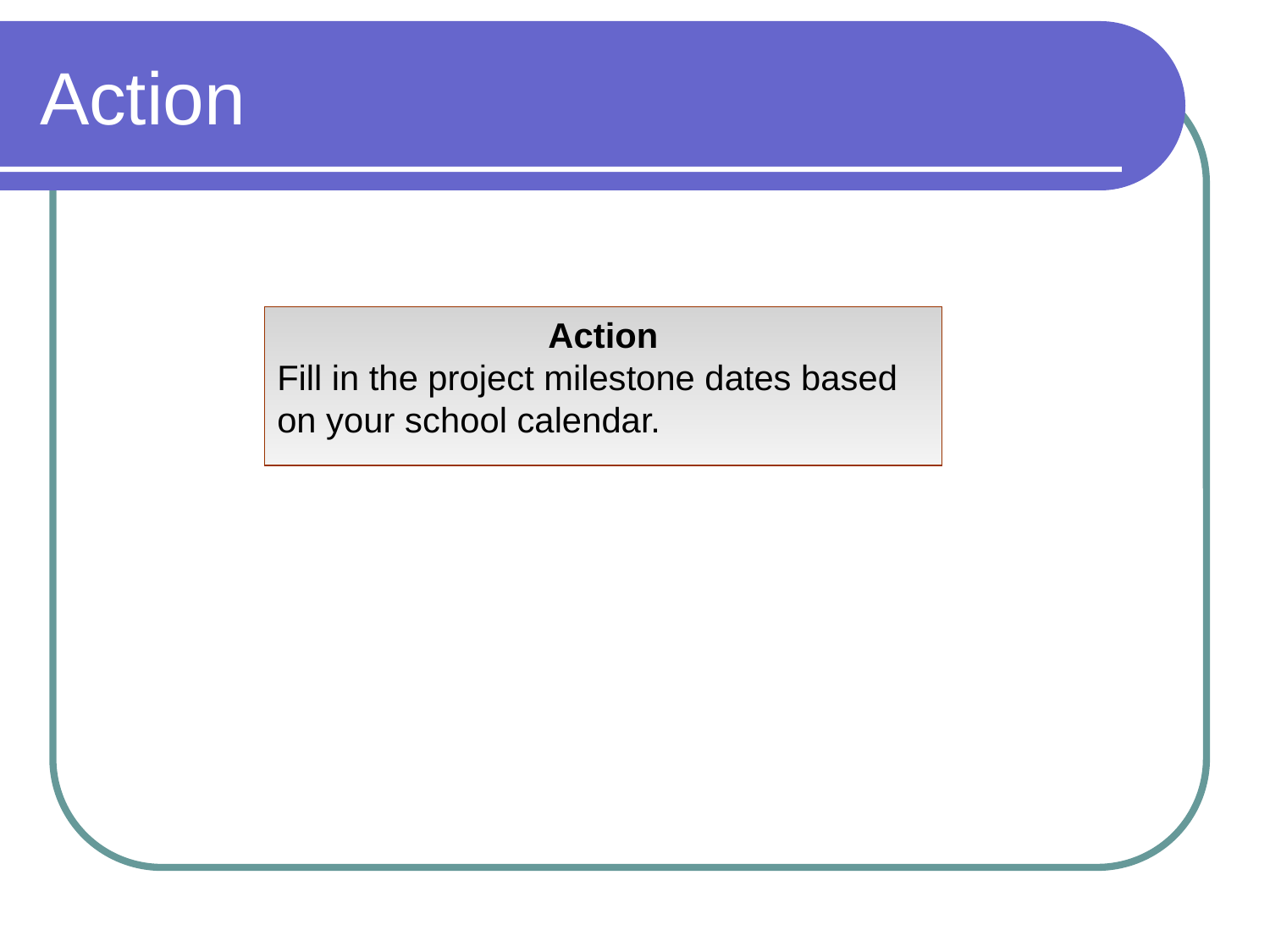

# Action
Action
Fill in the project milestone dates based on your school calendar.